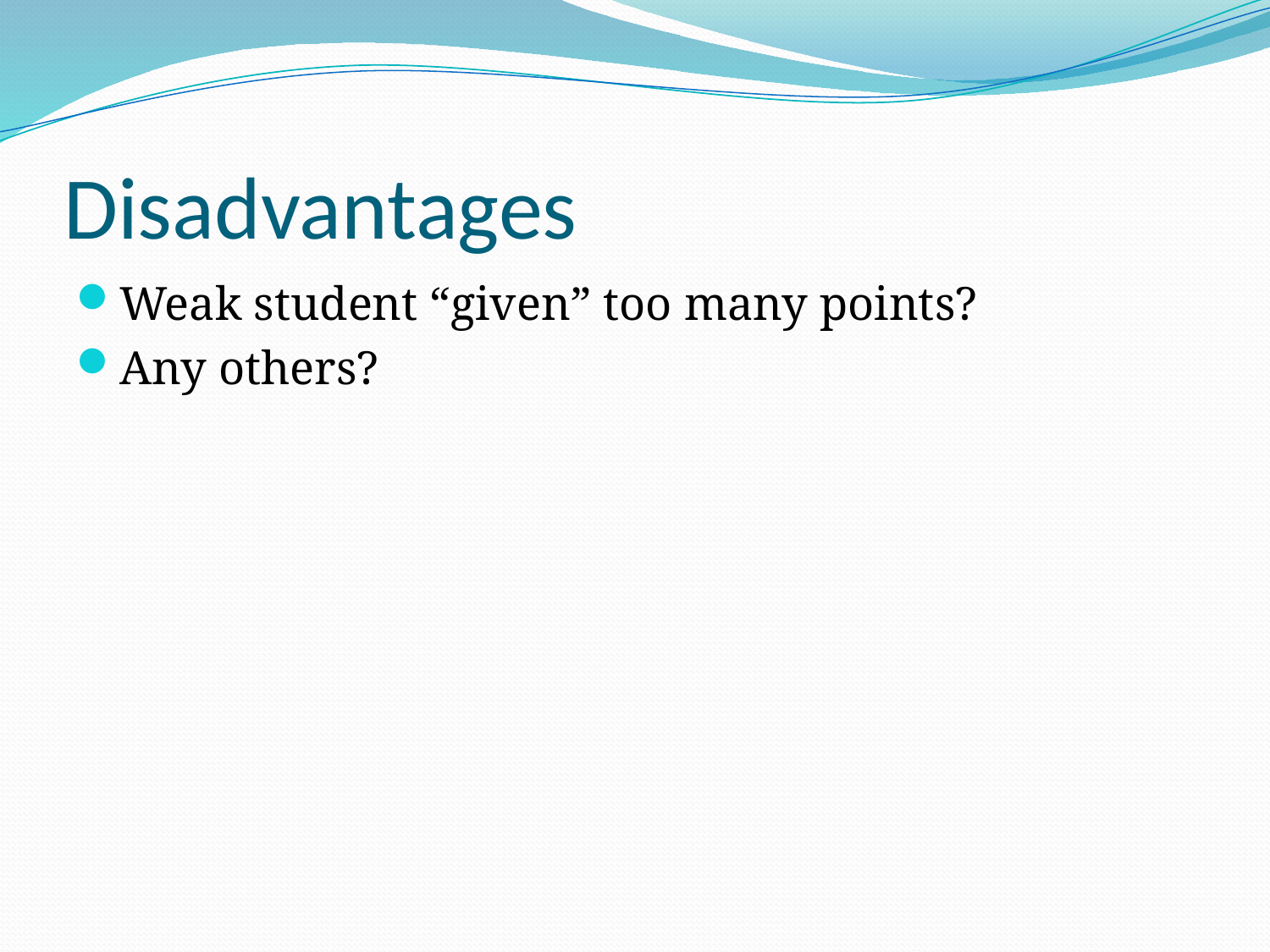

# Disadvantages
Weak student “given” too many points?
Any others?